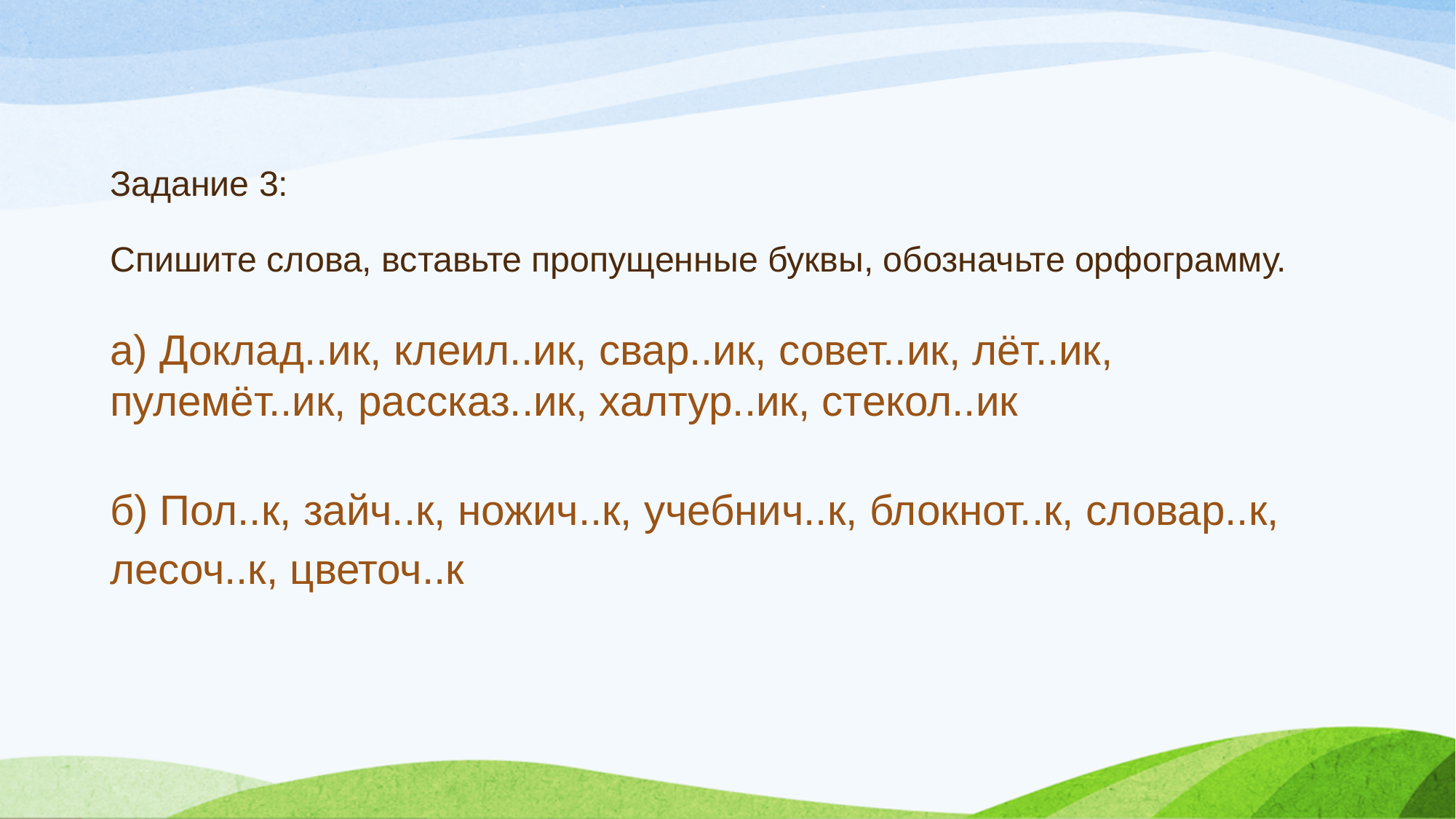

# Задание 3: Спишите слова, вставьте пропущенные буквы, обозначьте орфограмму.
а) Доклад..ик, клеил..ик, свар..ик, совет..ик, лёт..ик, пулемёт..ик, рассказ..ик, халтур..ик, стекол..ик

б) Пол..к, зайч..к, ножич..к, учебнич..к, блокнот..к, словар..к, лесоч..к, цветоч..к